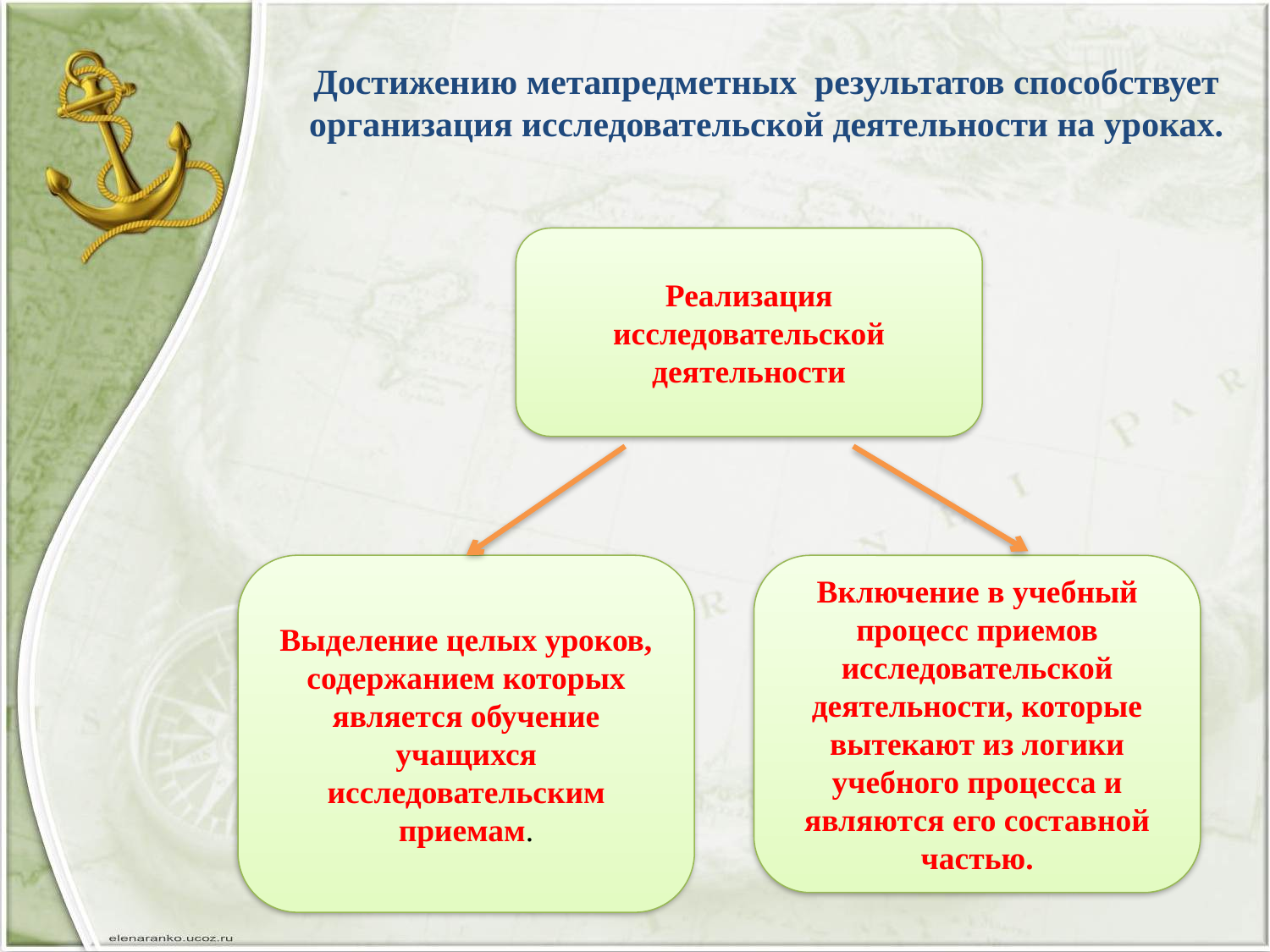

# Достижению метапредметных  результатов способствует организация исследовательской деятельности на уроках.

Реализация исследовательской деятельности
Выделение целых уроков, содержанием которых является обучение учащихся исследовательским приемам.
Включение в учебный процесс приемов исследовательской деятельности, которые вытекают из логики учебного процесса и являются его составной частью.